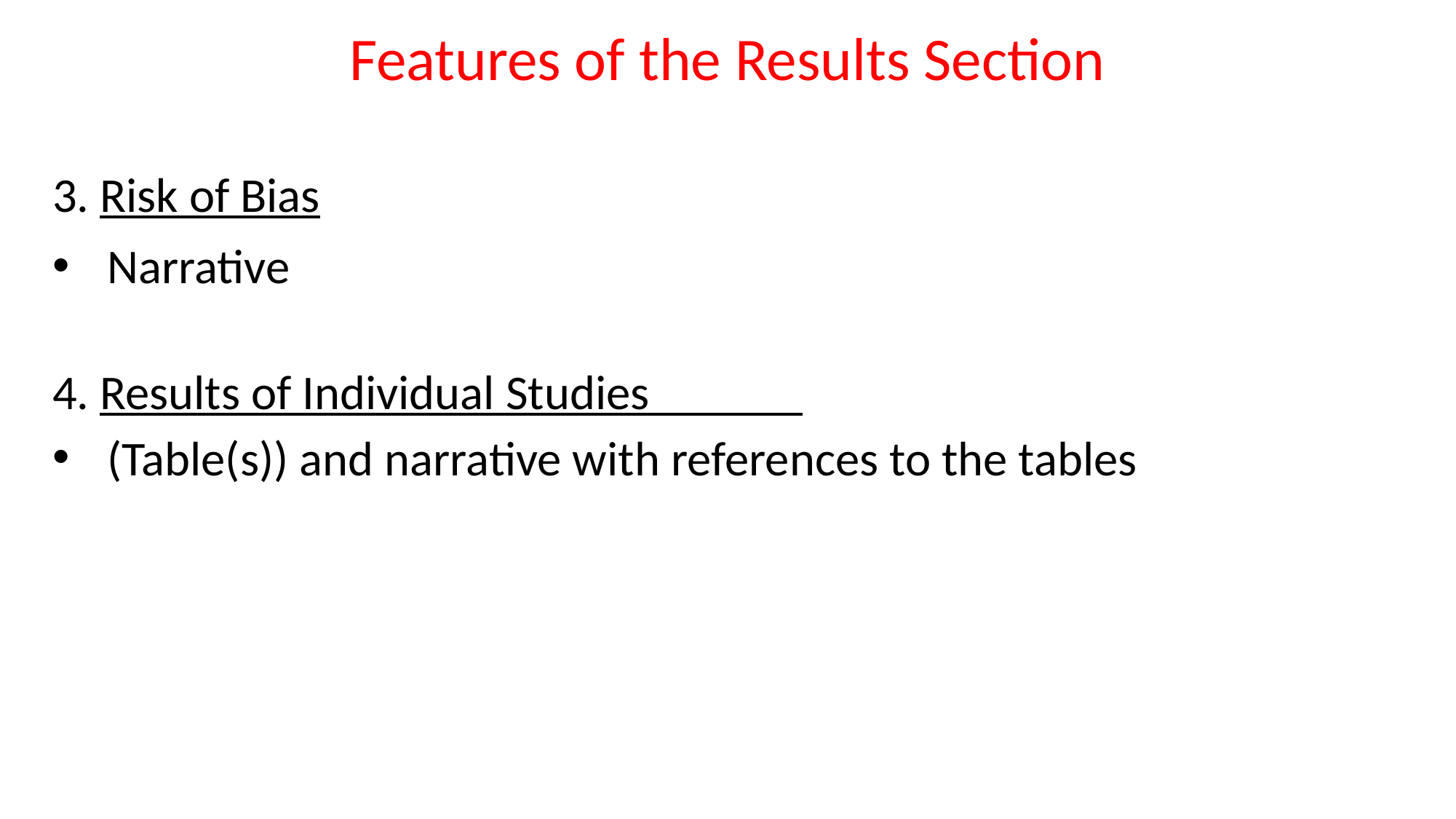

Features of the Results Section
3. Risk of Bias
Narrative

4. Results of Individual Studies
(Table(s)) and narrative with references to the tables